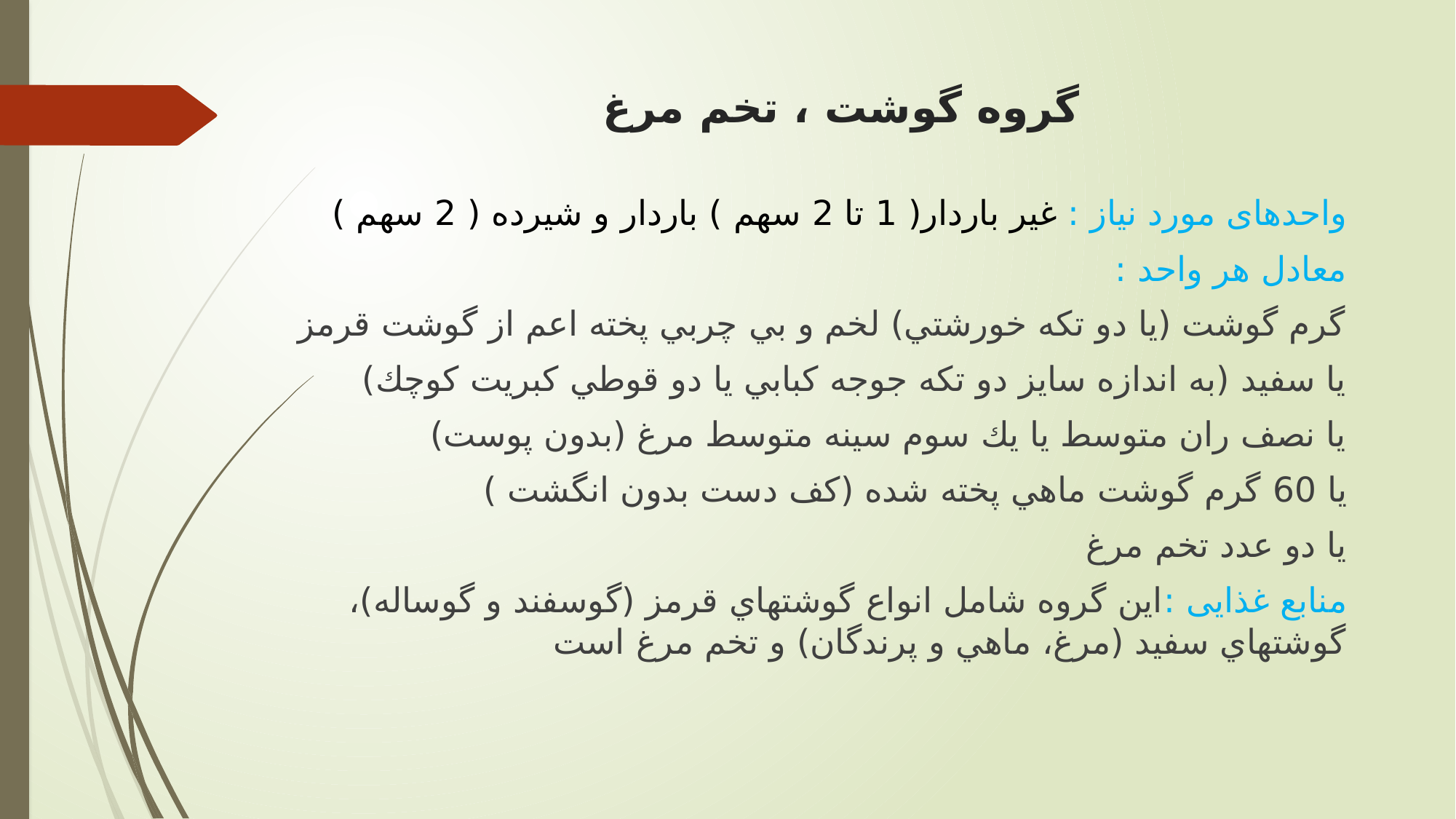

# گروه گوشت ، تخم مرغ
واحدهای مورد نیاز : غیر باردار( 1 تا 2 سهم ) باردار و شیرده ( 2 سهم )
معادل هر واحد :
گرم گوشت (يا دو تکه خورشتي) لخم و بي چربي پخته اعم از گوشت قرمز
يا سفید (به اندازه سايز دو تکه جوجه کبابي يا دو قوطي کبريت کوچك)
يا نصف ران متوسط يا يك سوم سینه متوسط مرغ (بدون پوست)
يا 60 گرم گوشت ماهي پخته شده (کف دست بدون انگشت )
يا دو عدد تخم مرغ
منابع غذایی :اين گروه شامل انواع گوشتهاي قرمز (گوسفند و گوساله)، گوشتهاي سفید (مرغ، ماهي و پرندگان) و تخم مرغ است